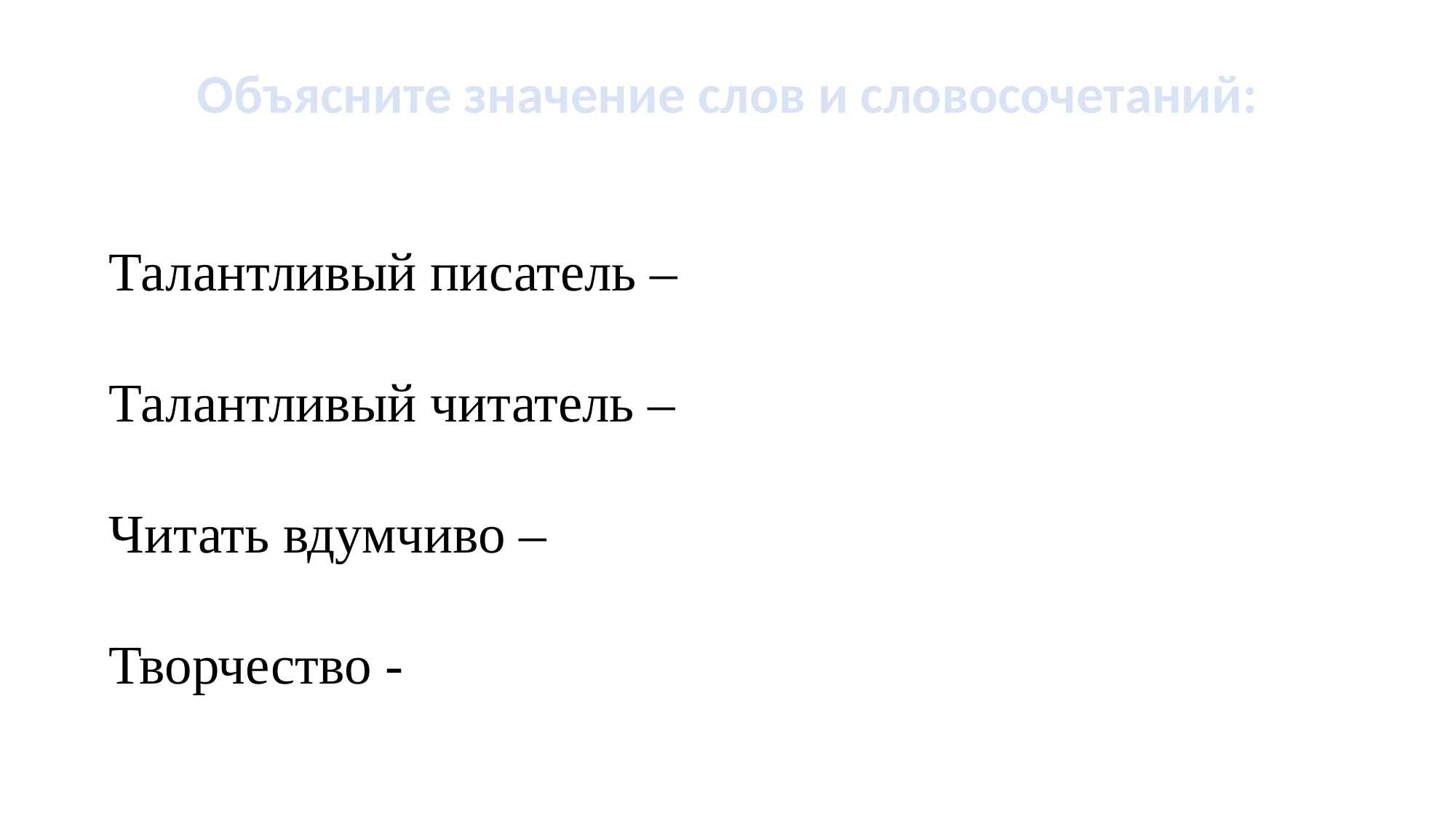

Объясните значение слов и словосочетаний:
Талантливый писатель –

Талантливый читатель –

Читать вдумчиво –

Творчество -